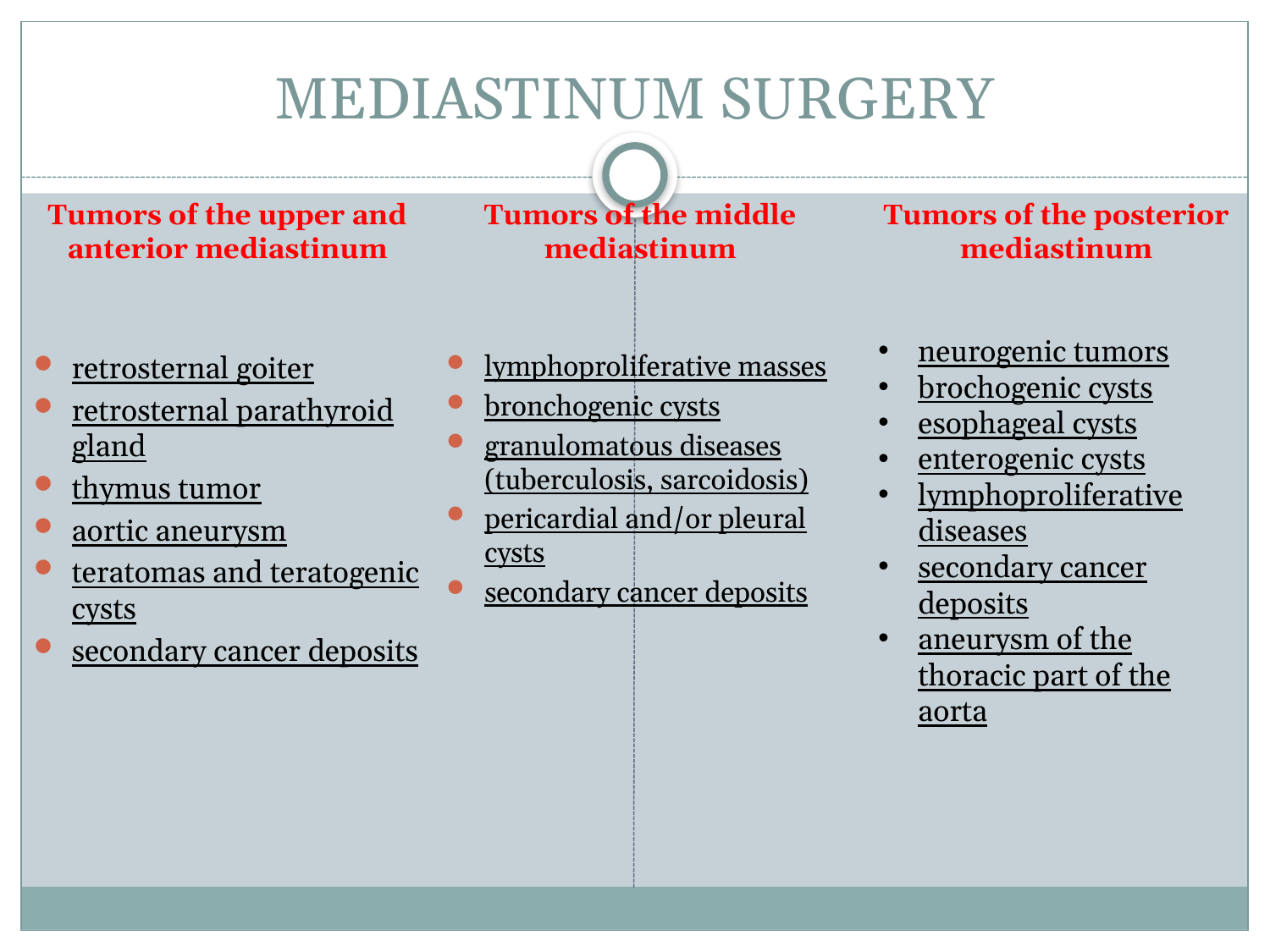

# MEDIASTINUM SURGERY
Tumors of the upper and anterior mediastinum

retrosternal goiter
retrosternal parathyroid gland
thymus tumor
aortic aneurysm
teratomas and teratogenic cysts
secondary cancer deposits
Tumors of the middle mediastinum

lymphoproliferative masses
bronchogenic cysts
granulomatous diseases (tuberculosis, sarcoidosis)
pericardial and/or pleural cysts
secondary cancer deposits
Tumors of the posterior mediastinum

neurogenic tumors
brochogenic cysts
esophageal cysts
enterogenic cysts
lymphoproliferative diseases
secondary cancer deposits
aneurysm of the thoracic part of the aorta